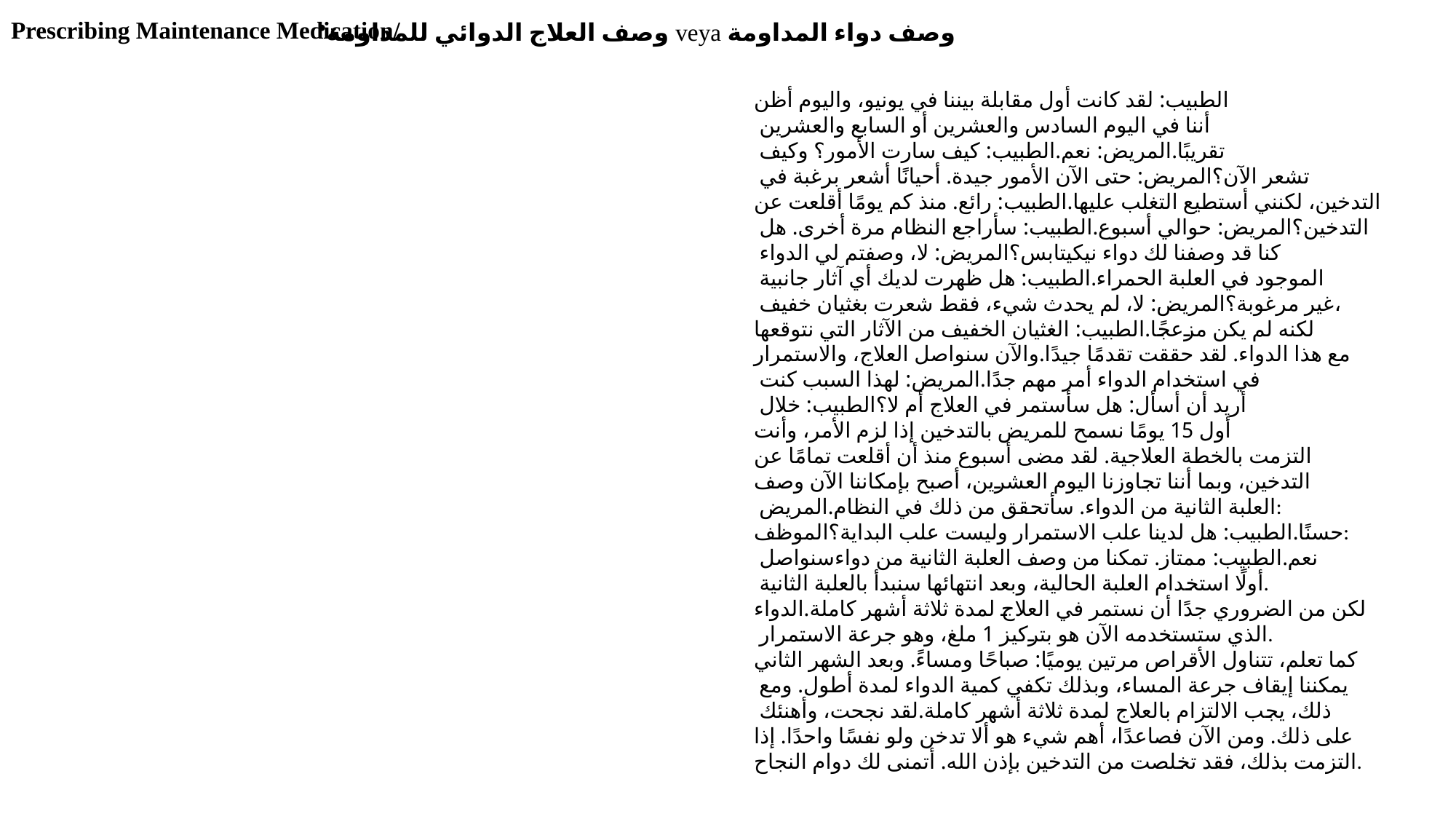

# Prescribing Maintenance Medication/

وصف العلاج الدوائي للمداومة veya وصف دواء المداومة

الطبيب: لقد كانت أول مقابلة بيننا في يونيو، واليوم أظن
 أننا في اليوم السادس والعشرين أو السابع والعشرين
 تقريبًا.المريض: نعم.الطبيب: كيف سارت الأمور؟ وكيف
 تشعر الآن؟المريض: حتى الآن الأمور جيدة. أحيانًا أشعر برغبة في
التدخين، لكنني أستطيع التغلب عليها.الطبيب: رائع. منذ كم يومًا أقلعت عن
 التدخين؟المريض: حوالي أسبوع.الطبيب: سأراجع النظام مرة أخرى. هل
 كنا قد وصفنا لك دواء نيكيتابس؟المريض: لا، وصفتم لي الدواء
 الموجود في العلبة الحمراء.الطبيب: هل ظهرت لديك أي آثار جانبية
 غير مرغوبة؟المريض: لا، لم يحدث شيء، فقط شعرت بغثيان خفيف،
لكنه لم يكن مزعجًا.الطبيب: الغثيان الخفيف من الآثار التي نتوقعها
مع هذا الدواء. لقد حققت تقدمًا جيدًا.والآن سنواصل العلاج، والاستمرار
 في استخدام الدواء أمر مهم جدًا.المريض: لهذا السبب كنت
 أريد أن أسأل: هل سأستمر في العلاج أم لا؟الطبيب: خلال
أول 15 يومًا نسمح للمريض بالتدخين إذا لزم الأمر، وأنت
التزمت بالخطة العلاجية. لقد مضى أسبوع منذ أن أقلعت تمامًا عن
التدخين، وبما أننا تجاوزنا اليوم العشرين، أصبح بإمكاننا الآن وصف
 العلبة الثانية من الدواء. سأتحقق من ذلك في النظام.المريض:
حسنًا.الطبيب: هل لدينا علب الاستمرار وليست علب البداية؟الموظف:
 نعم.الطبيب: ممتاز. تمكنا من وصف العلبة الثانية من دواءسنواصل
 أولًا استخدام العلبة الحالية، وبعد انتهائها سنبدأ بالعلبة الثانية.
لكن من الضروري جدًا أن نستمر في العلاج لمدة ثلاثة أشهر كاملة.الدواء
 الذي ستستخدمه الآن هو بتركيز 1 ملغ، وهو جرعة الاستمرار.
كما تعلم، تتناول الأقراص مرتين يوميًا: صباحًا ومساءً. وبعد الشهر الثاني
 يمكننا إيقاف جرعة المساء، وبذلك تكفي كمية الدواء لمدة أطول. ومع
 ذلك، يجب الالتزام بالعلاج لمدة ثلاثة أشهر كاملة.لقد نجحت، وأهنئك
على ذلك. ومن الآن فصاعدًا، أهم شيء هو ألا تدخن ولو نفسًا واحدًا. إذا
التزمت بذلك، فقد تخلصت من التدخين بإذن الله. أتمنى لك دوام النجاح.